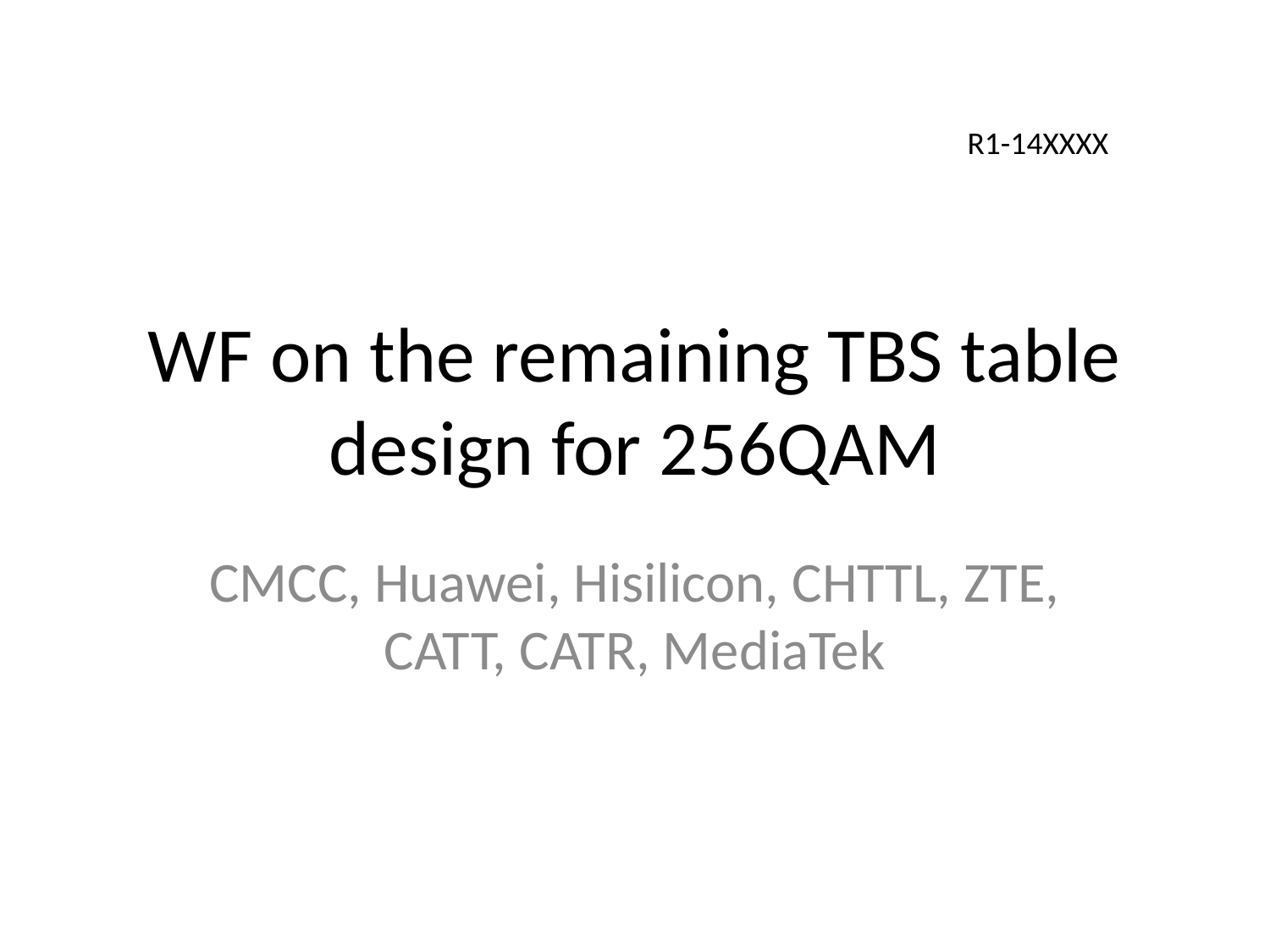

R1-14XXXX
# WF on the remaining TBS table design for 256QAM
CMCC, Huawei, Hisilicon, CHTTL, ZTE, CATT, CATR, MediaTek